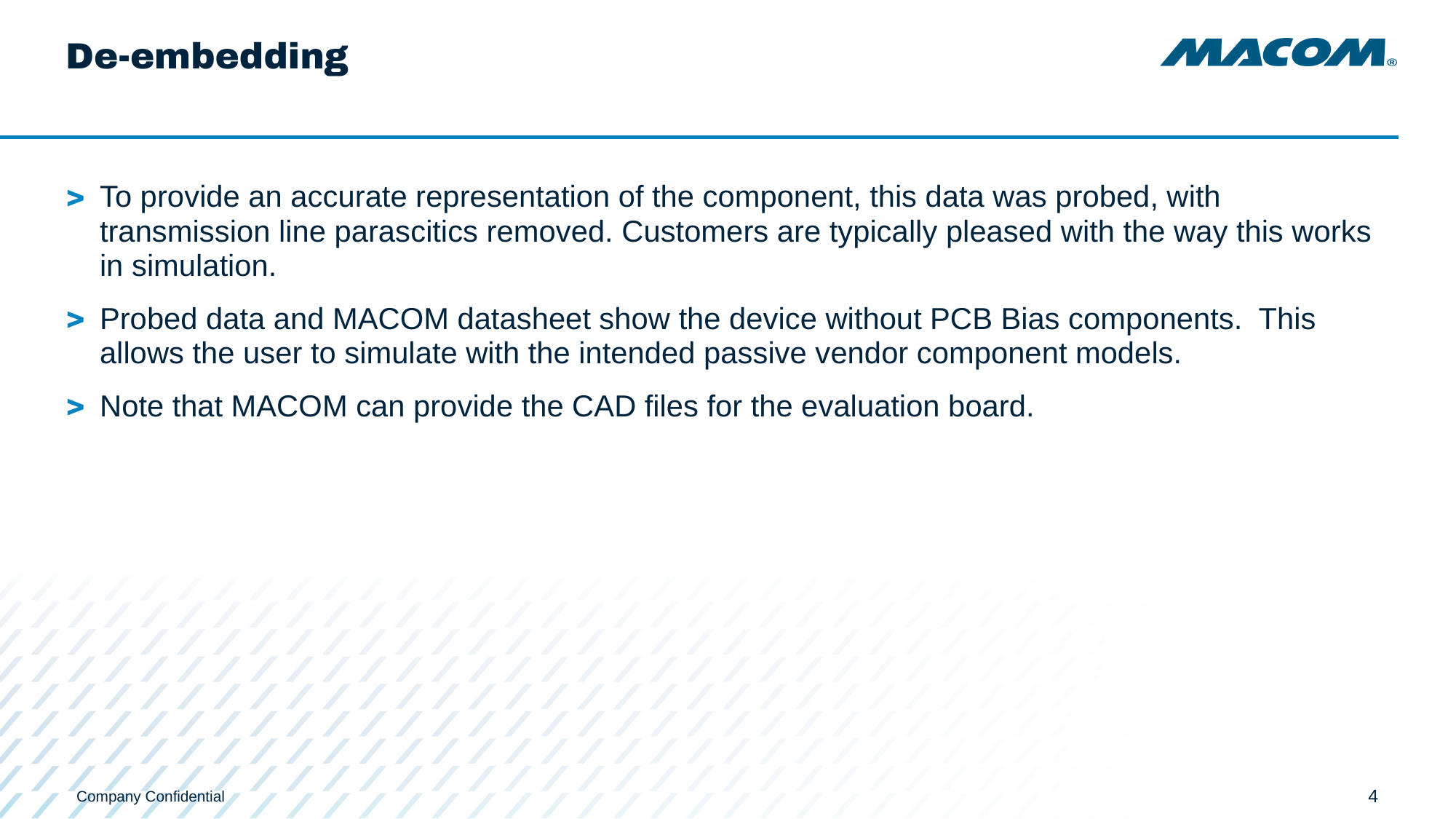

# De-embedding
To provide an accurate representation of the component, this data was probed, with transmission line parascitics removed. Customers are typically pleased with the way this works in simulation.
Probed data and MACOM datasheet show the device without PCB Bias components.  This allows the user to simulate with the intended passive vendor component models.
Note that MACOM can provide the CAD files for the evaluation board.